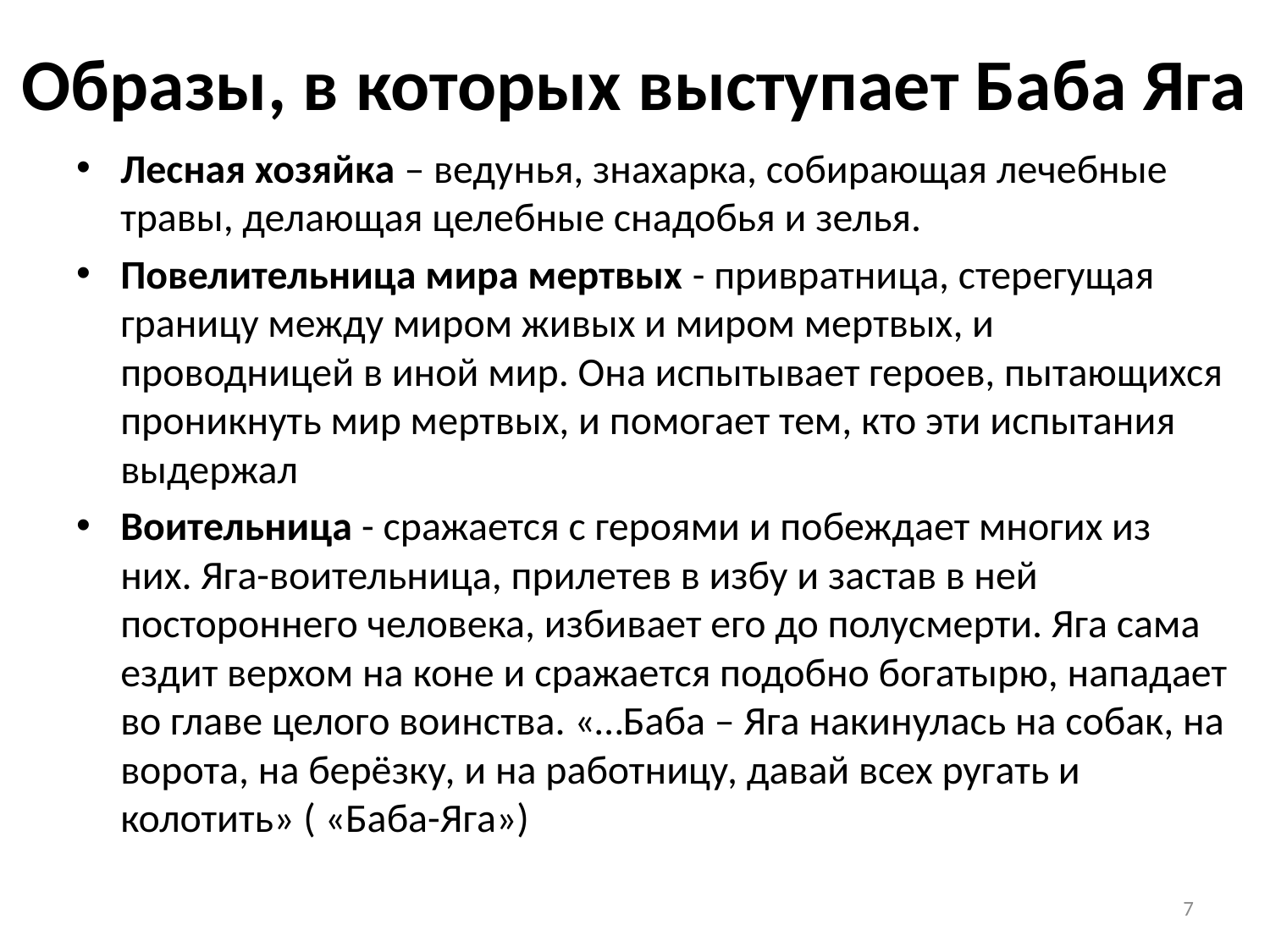

# Образы, в которых выступает Баба Яга
Лесная хозяйка – ведунья, знахарка, собирающая лечебные травы, делающая целебные снадобья и зелья.
Повелительница мира мертвых - привратница, стерегущая границу между миром живых и миром мертвых, и проводницей в иной мир. Она испытывает героев, пытающихся проникнуть мир мертвых, и помогает тем, кто эти испытания выдержал
Воительница - сражается с героями и побеждает многих из них. Яга-воительница, прилетев в избу и застав в ней постороннего человека, избивает его до полусмерти. Яга сама ездит верхом на коне и сражается подобно богатырю, нападает во главе целого воинства. «…Баба – Яга накинулась на собак, на ворота, на берёзку, и на работницу, давай всех ругать и колотить» ( «Баба-Яга»)
7